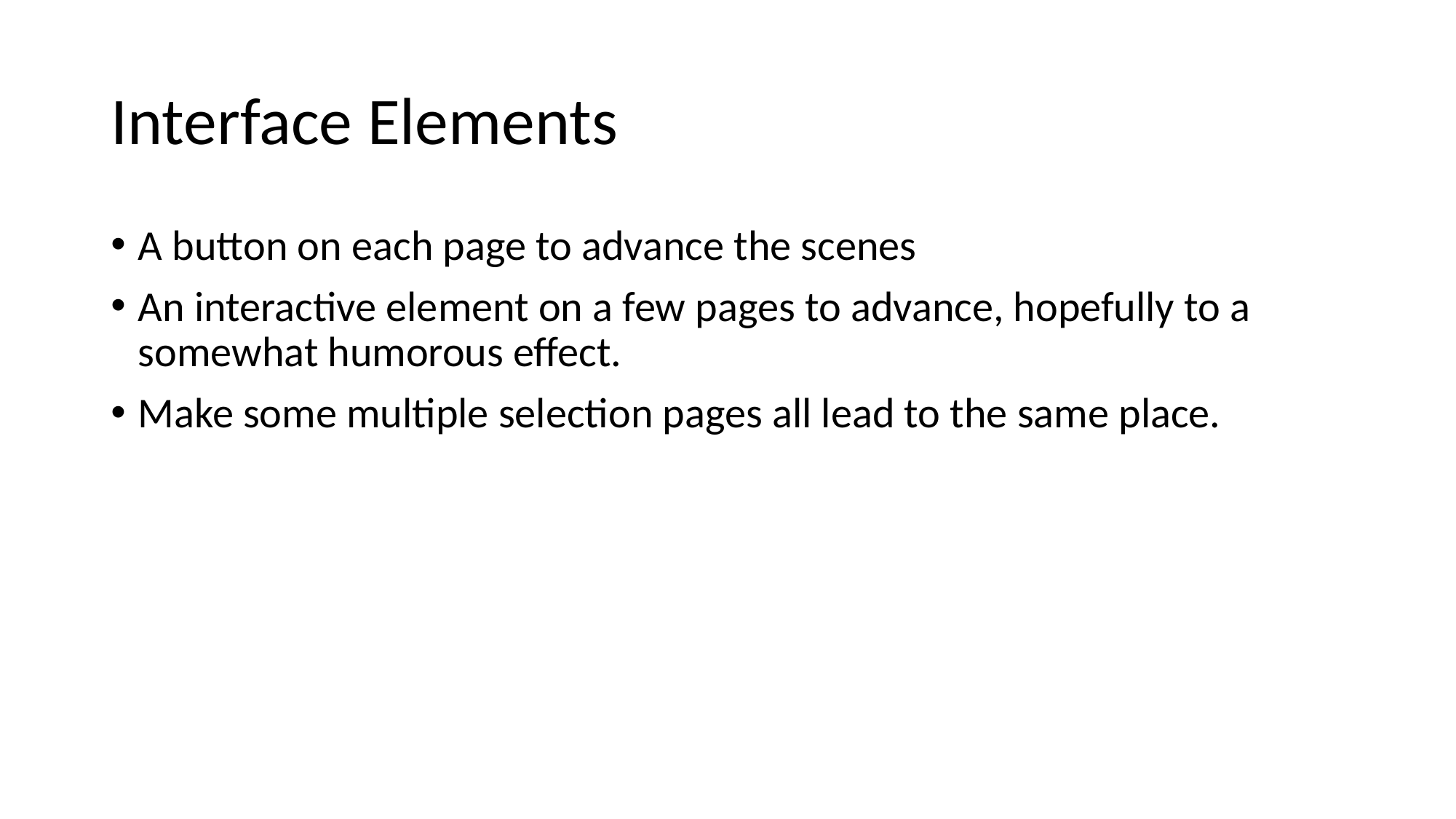

# Interface Elements
A button on each page to advance the scenes
An interactive element on a few pages to advance, hopefully to a somewhat humorous effect.
Make some multiple selection pages all lead to the same place.